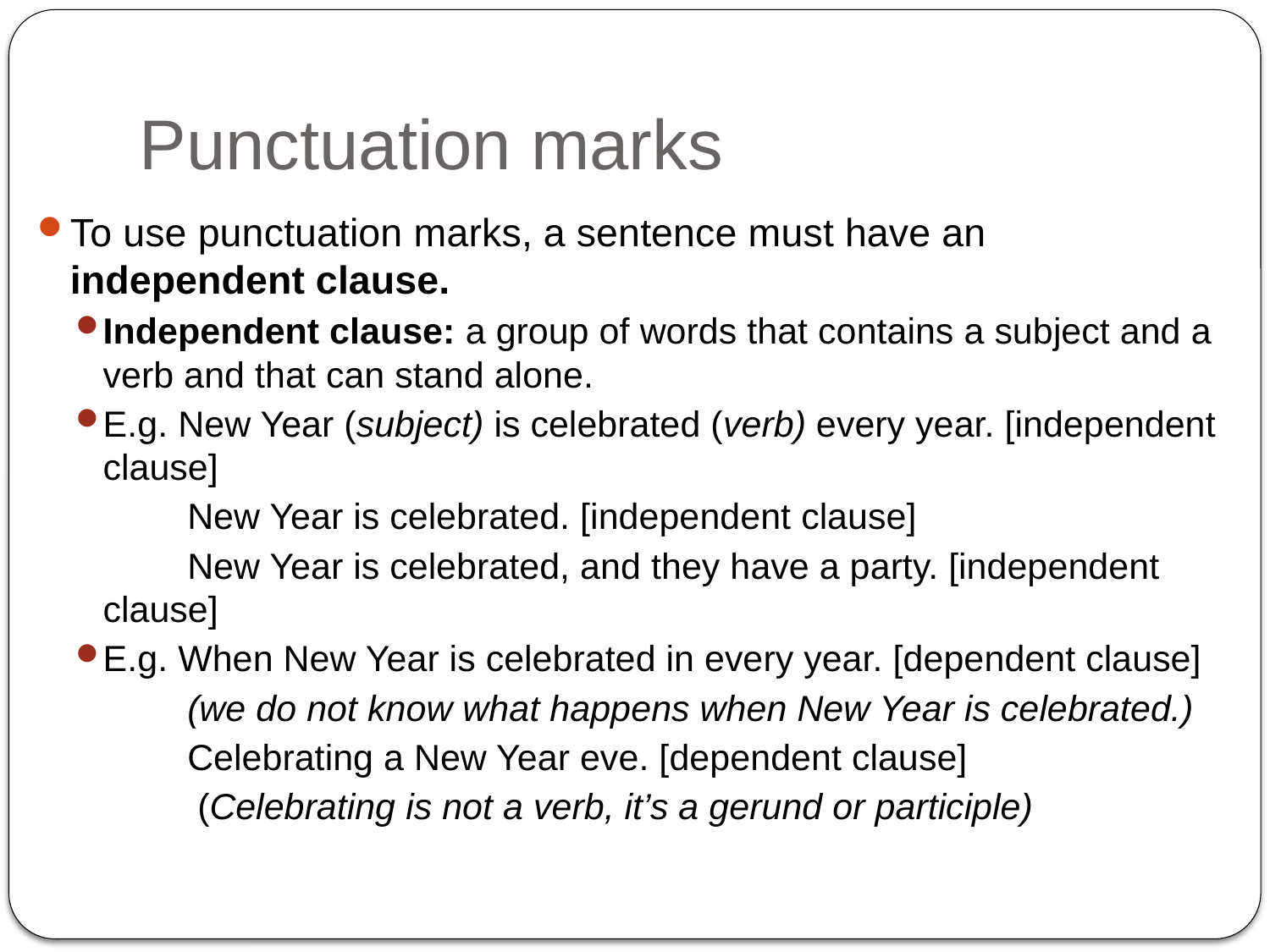

# Punctuation marks
To use punctuation marks, a sentence must have an independent clause.
Independent clause: a group of words that contains a subject and a verb and that can stand alone.
E.g. New Year (subject) is celebrated (verb) every year. [independent clause]
           New Year is celebrated. [independent clause]
           New Year is celebrated, and they have a party. [independent clause]
E.g. When New Year is celebrated in every year. [dependent clause]
           (we do not know what happens when New Year is celebrated.)
           Celebrating a New Year eve. [dependent clause]
            (Celebrating is not a verb, it’s a gerund or participle)